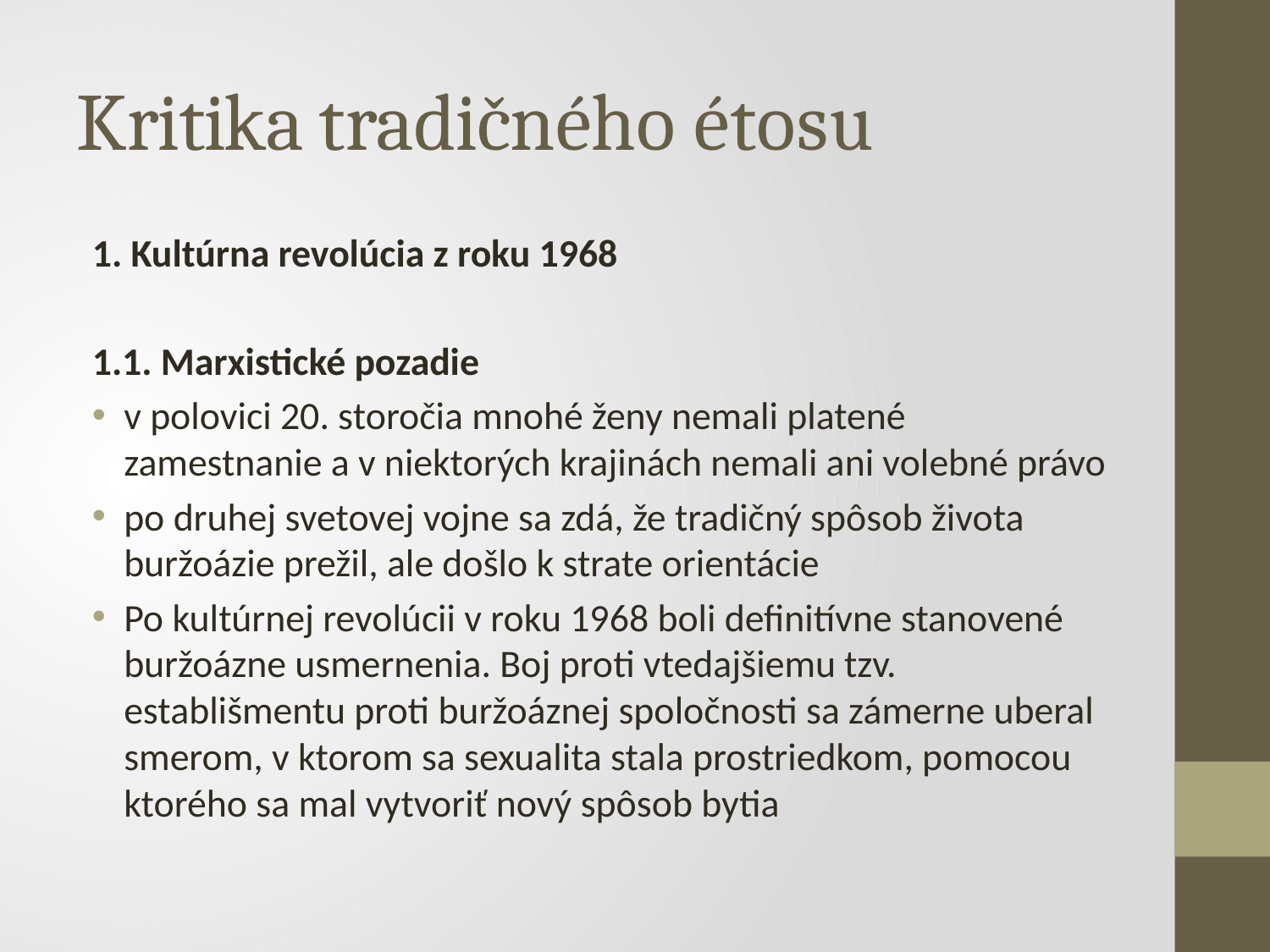

# Kritika tradičného étosu
1. Kultúrna revolúcia z roku 1968

1.1. Marxistické pozadie
v polovici 20. storočia mnohé ženy nemali platené zamestnanie a v niektorých krajinách nemali ani volebné právo
po druhej svetovej vojne sa zdá, že tradičný spôsob života buržoázie prežil, ale došlo k strate orientácie
Po kultúrnej revolúcii v roku 1968 boli definitívne stanovené buržoázne usmernenia. Boj proti vtedajšiemu tzv. establišmentu proti buržoáznej spoločnosti sa zámerne uberal smerom, v ktorom sa sexualita stala prostriedkom, pomocou ktorého sa mal vytvoriť nový spôsob bytia